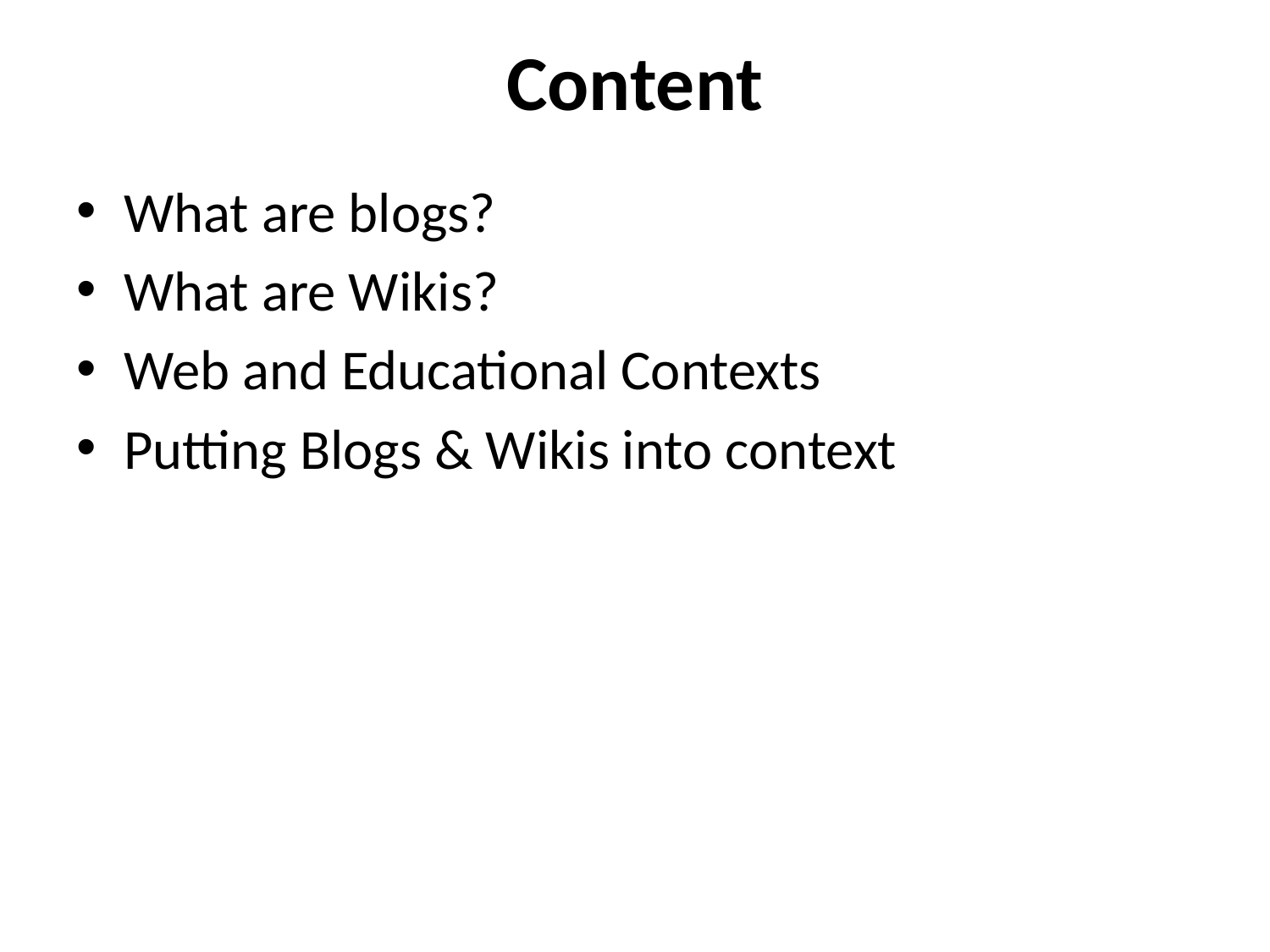

# Content
What are blogs?
What are Wikis?
Web and Educational Contexts
Putting Blogs & Wikis into context
|  |
| --- |